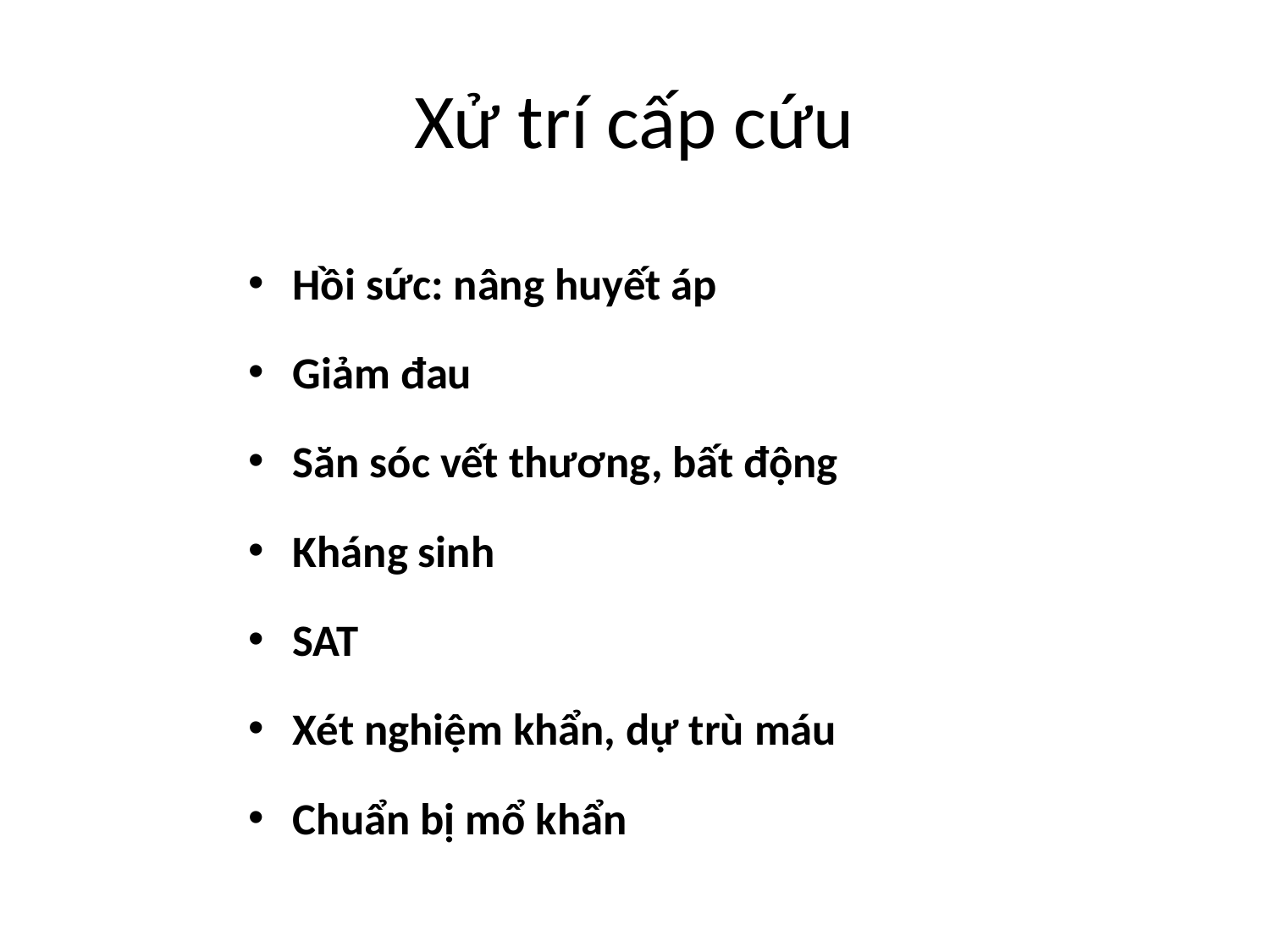

# Xử trí cấp cứu
Hồi sức: nâng huyết áp
Giảm đau
Săn sóc vết thương, bất động
Kháng sinh
SAT
Xét nghiệm khẩn, dự trù máu
Chuẩn bị mổ khẩn